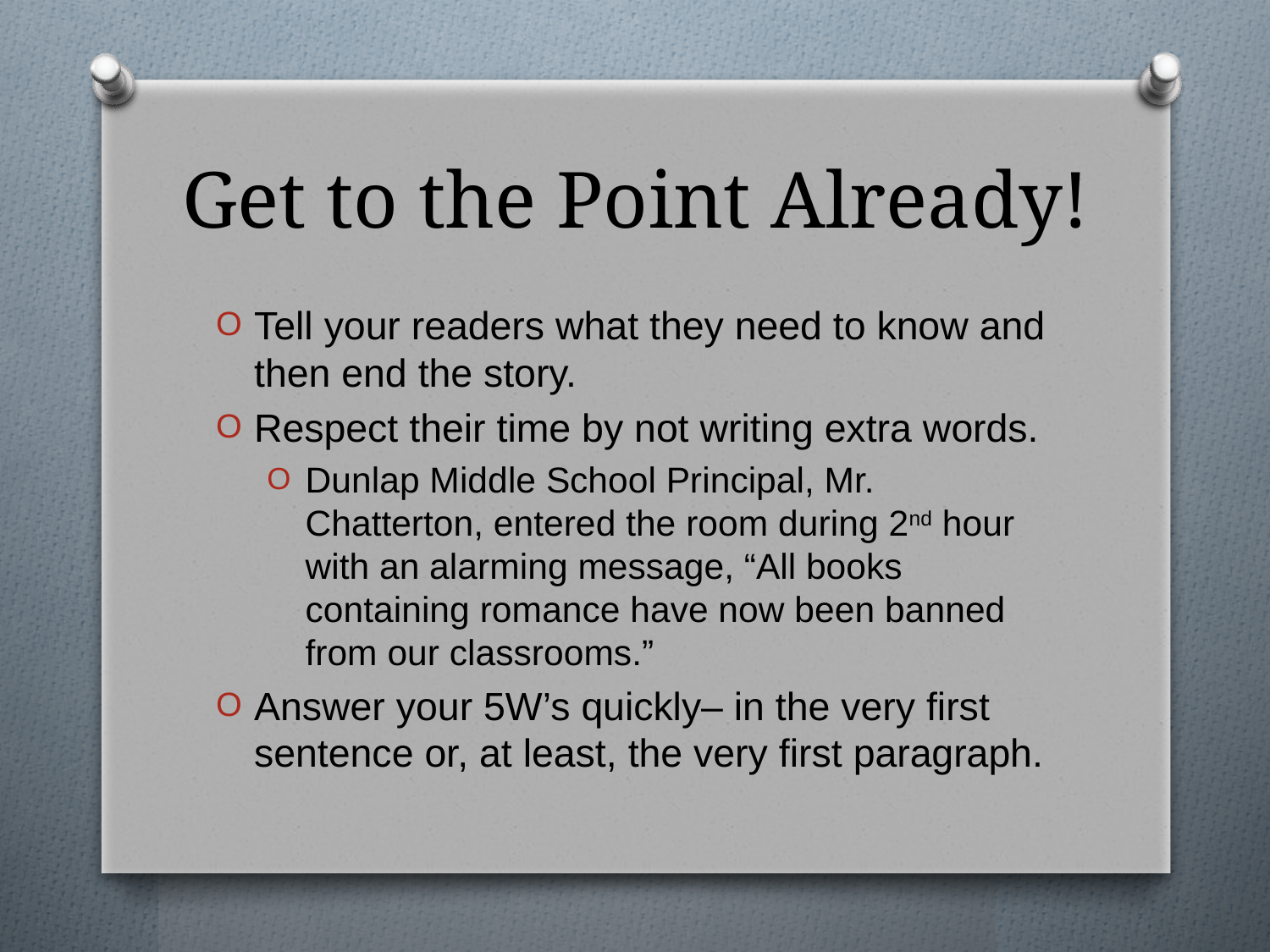

# Get to the Point Already!
Tell your readers what they need to know and then end the story.
Respect their time by not writing extra words.
Dunlap Middle School Principal, Mr. Chatterton, entered the room during 2nd hour with an alarming message, “All books containing romance have now been banned from our classrooms.”
Answer your 5W’s quickly– in the very first sentence or, at least, the very first paragraph.